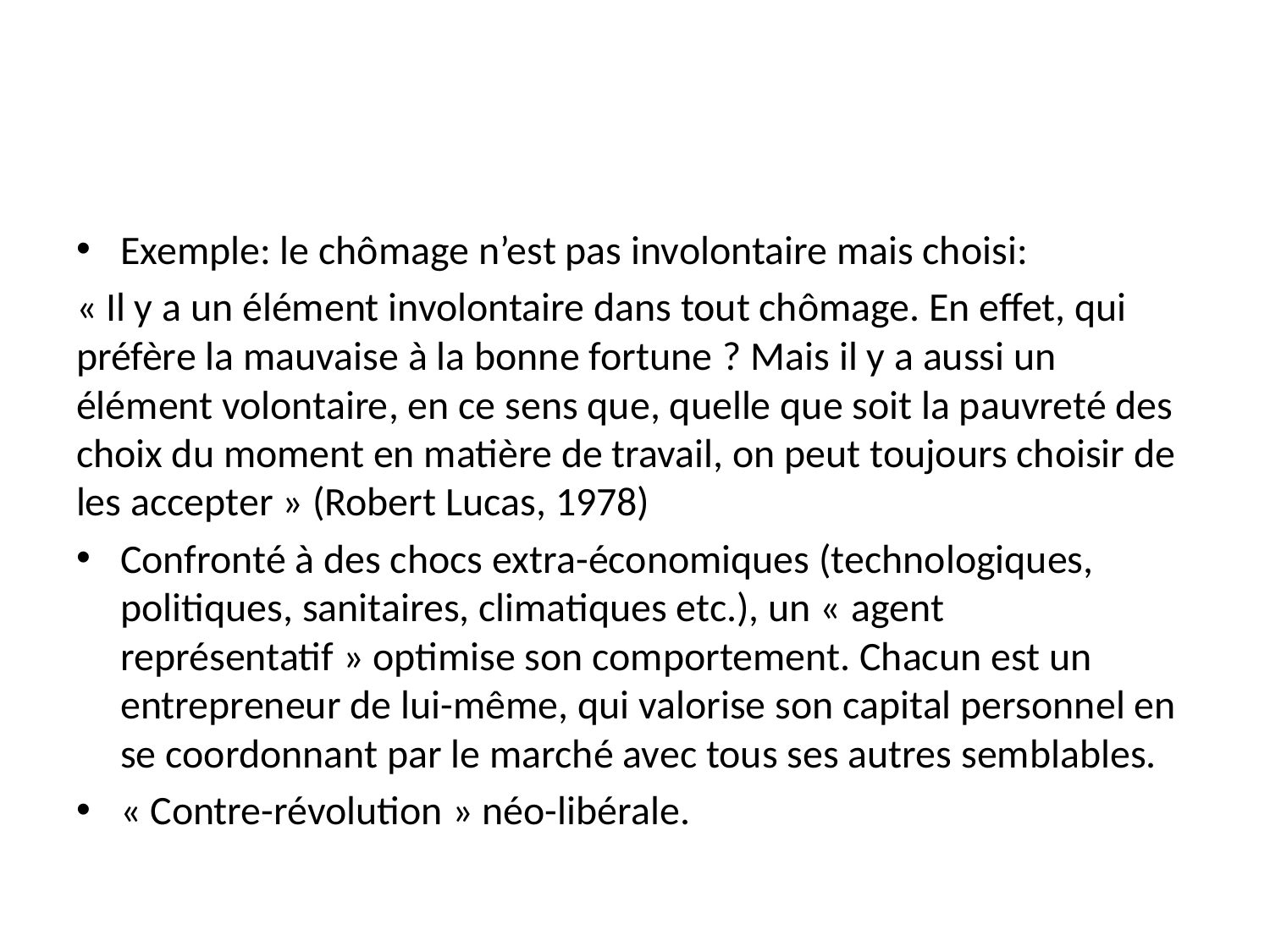

#
Exemple: le chômage n’est pas involontaire mais choisi:
« Il y a un élément involontaire dans tout chômage. En effet, qui préfère la mauvaise à la bonne fortune ? Mais il y a aussi un élément volontaire, en ce sens que, quelle que soit la pauvreté des choix du moment en matière de travail, on peut toujours choisir de les accepter » (Robert Lucas, 1978)
Confronté à des chocs extra-économiques (technologiques, politiques, sanitaires, climatiques etc.), un « agent représentatif » optimise son comportement. Chacun est un entrepreneur de lui-même, qui valorise son capital personnel en se coordonnant par le marché avec tous ses autres semblables.
« Contre-révolution » néo-libérale.